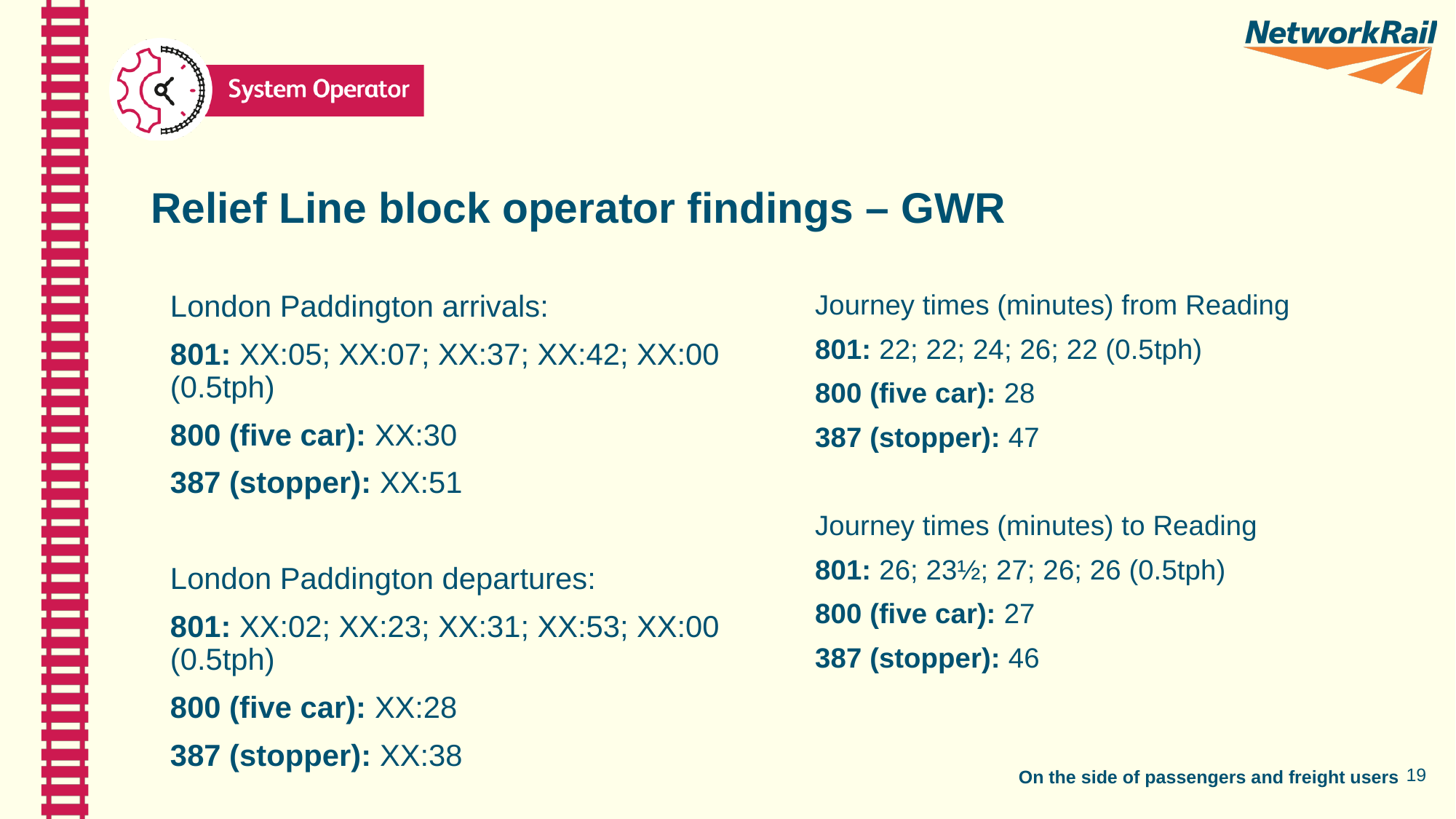

# Relief Line block operator findings – GWR
London Paddington arrivals:
801: XX:05; XX:07; XX:37; XX:42; XX:00 (0.5tph)
800 (five car): XX:30
387 (stopper): XX:51

London Paddington departures:
801: XX:02; XX:23; XX:31; XX:53; XX:00 (0.5tph)
800 (five car): XX:28
387 (stopper): XX:38

Journey times (minutes) from Reading
801: 22; 22; 24; 26; 22 (0.5tph)
800 (five car): 28
387 (stopper): 47

Journey times (minutes) to Reading
801: 26; 23½; 27; 26; 26 (0.5tph)
800 (five car): 27
387 (stopper): 46